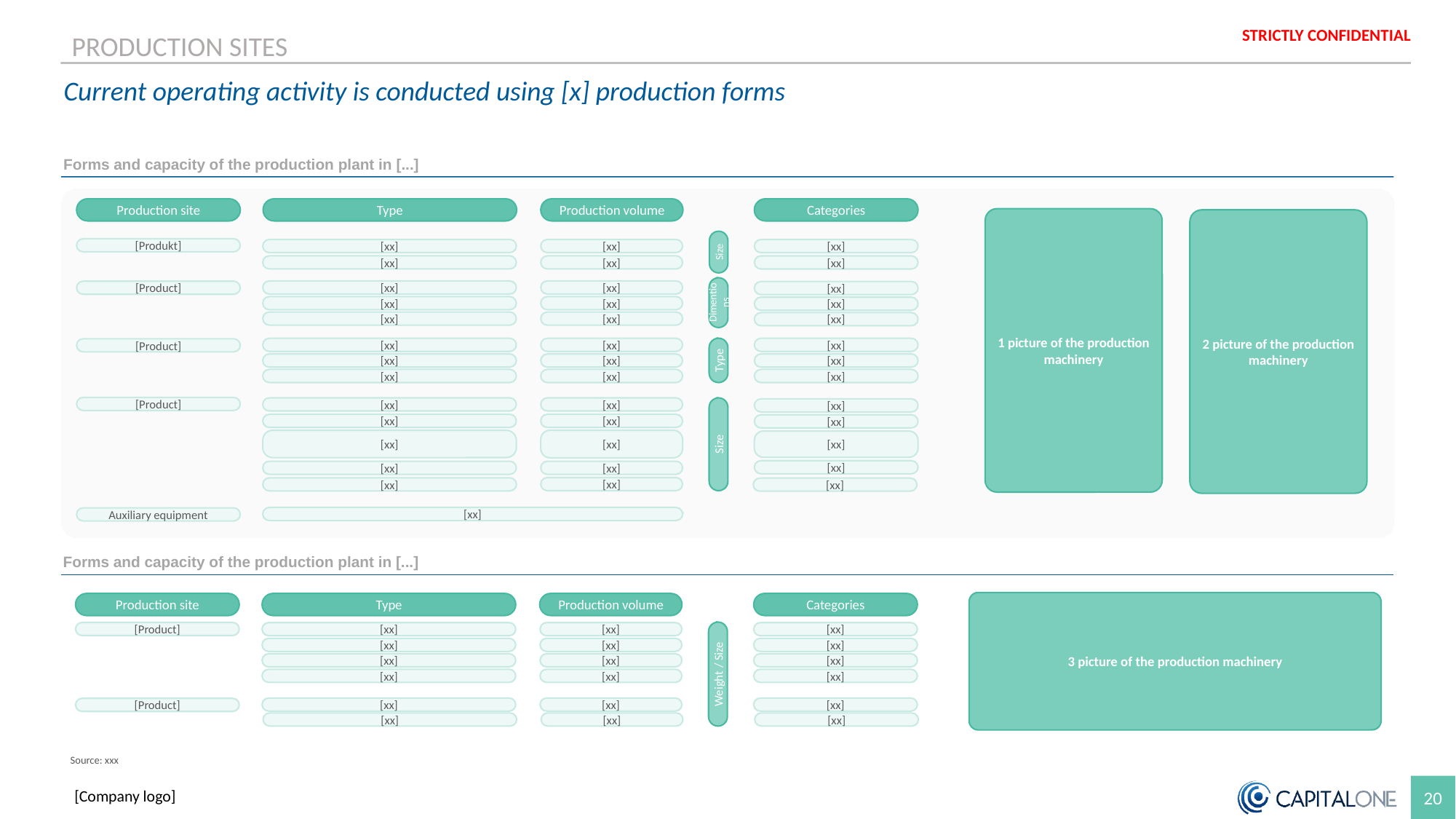

PRODUCTION SITES
Current operating activity is conducted using [x] production forms

Forms and capacity of the production plant in [...]

Categories
Production site
Type
Production volume
1 picture of the production machinery
2 picture of the production machinery
[Produkt]
[xx]
[xx]
[xx]
Size
[xx]
[xx]
[xx]
[xx]
[xx]
[Product]
[xx]
Dimentions
[xx]
[xx]
[xx]
[xx]
[xx]
[xx]
[xx]
[xx]
[xx]
[Product]
Type
[xx]
[xx]
[xx]
[xx]
[xx]
[xx]
[Product]
[xx]
[xx]
[xx]
[xx]
[xx]
[xx]
[xx]
[xx]
[xx]
Size
[xx]
[xx]
[xx]
[xx]
[xx]
[xx]
[xx]
Auxiliary equipment
Forms and capacity of the production plant in [...]
3 picture of the production machinery
Production site
Type
Production volume
Categories
[Product]
[xx]
[xx]
[xx]
[xx]
[xx]
[xx]
[xx]
[xx]
[xx]
Weight / Size
[xx]
[xx]
[xx]
[xx]
[xx]
[xx]
[Product]
[xx]
[xx]
[xx]
Source: xxx